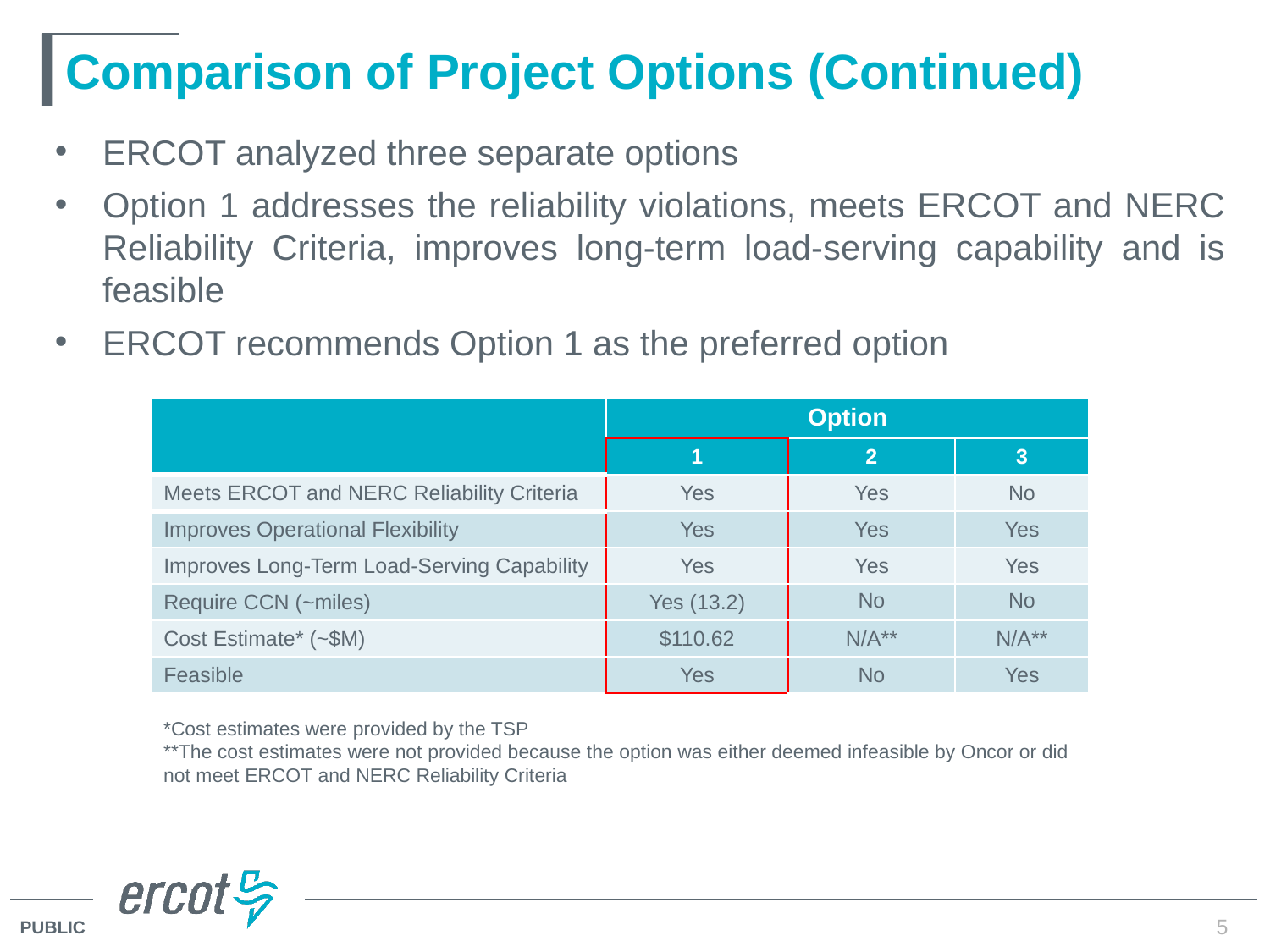

# Comparison of Project Options (Continued)
ERCOT analyzed three separate options
Option 1 addresses the reliability violations, meets ERCOT and NERC Reliability Criteria, improves long-term load-serving capability and is feasible
ERCOT recommends Option 1 as the preferred option
|  | Option |  |  |
| --- | --- | --- | --- |
|  | 1 | 2 | 3 |
| Meets ERCOT and NERC Reliability Criteria | Yes | Yes | No |
| Improves Operational Flexibility | Yes | Yes | Yes |
| Improves Long-Term Load-Serving Capability | Yes | Yes | Yes |
| Require CCN (~miles) | Yes (13.2) | No | No |
| Cost Estimate\* (~$M) | $110.62 | N/A\*\* | N/A\*\* |
| Feasible | Yes | No | Yes |
*Cost estimates were provided by the TSP
**The cost estimates were not provided because the option was either deemed infeasible by Oncor or did not meet ERCOT and NERC Reliability Criteria
5